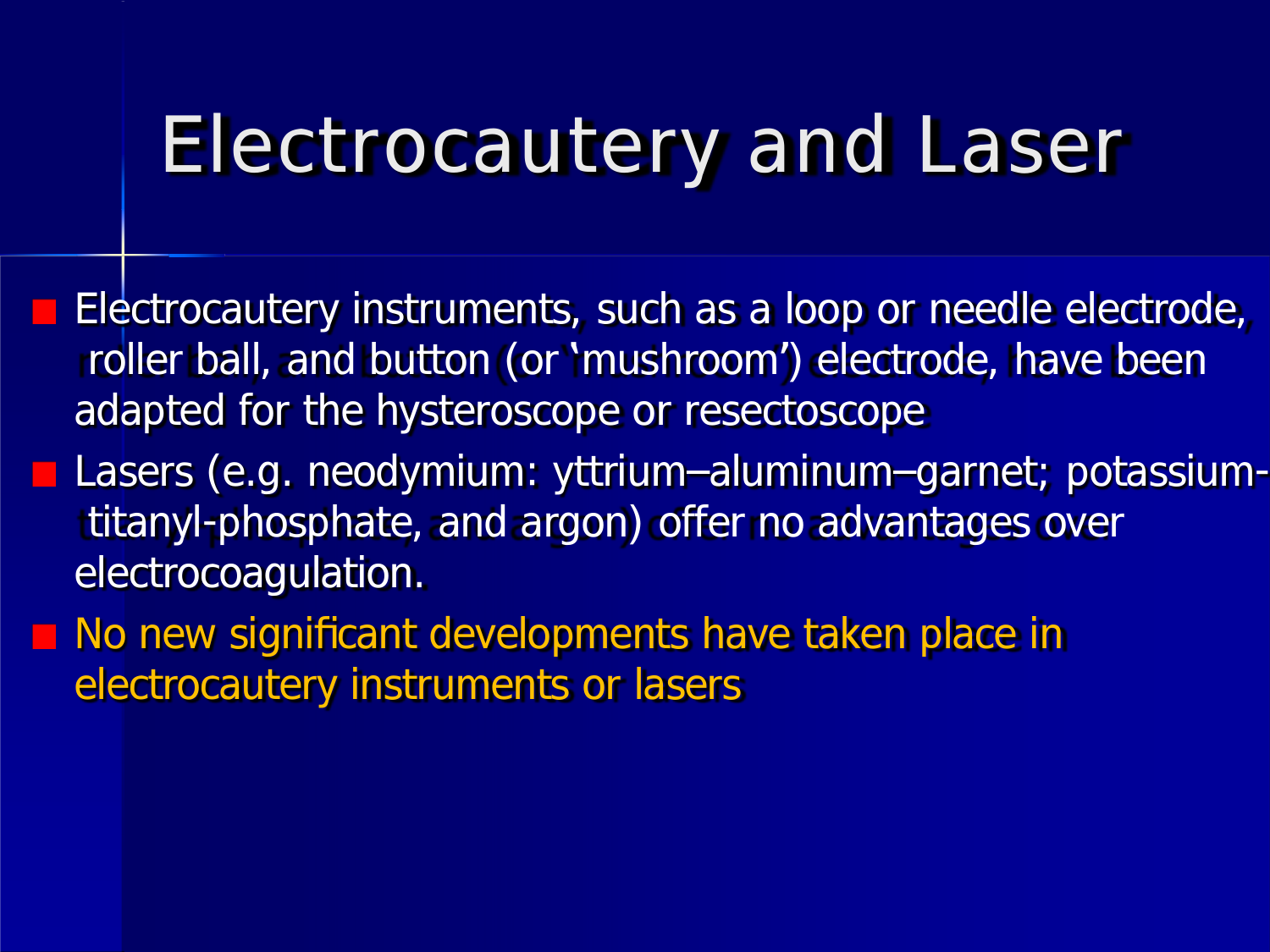

# Electrocautery and Laser

Electrocautery instruments, such as a loop or needle electrode,  roller ball, and button (or ‘mushroom’) electrode, have been  adapted for the hysteroscope or resectoscope
Lasers (e.g. neodymium: yttrium–aluminum–garnet; potassium-  titanyl-phosphate, and argon) offer no advantages over  electrocoagulation.
No new significant developments have taken place in
electrocautery instruments or lasers